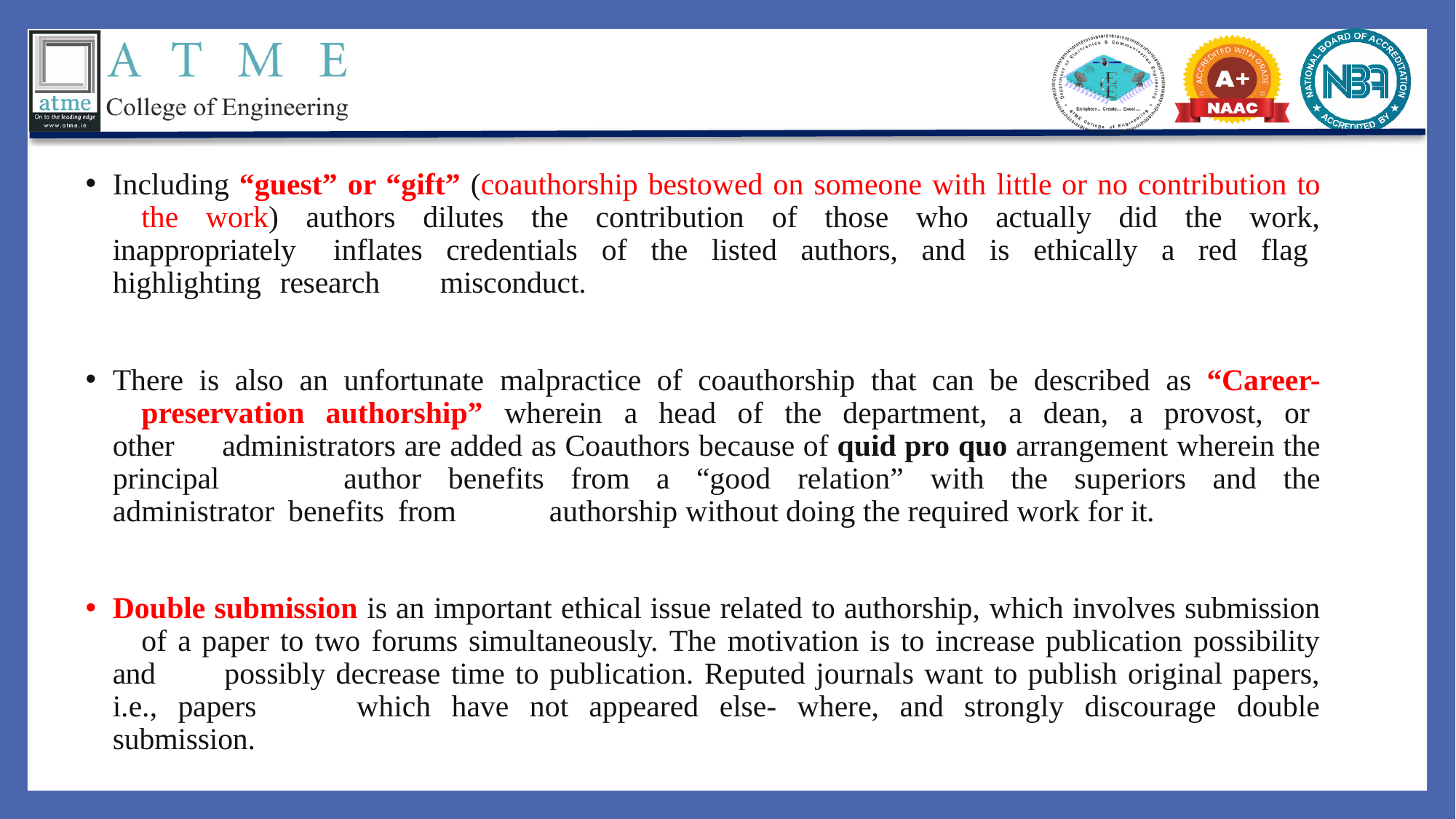

Including “guest” or “gift” (coauthorship bestowed on someone with little or no contribution to 	the work) authors dilutes the contribution of those who actually did the work, inappropriately 	inflates  credentials  of  the  listed  authors,  and  is  ethically  a  red  flag  highlighting  research 	misconduct.

There  is  also  an  unfortunate  malpractice  of  coauthorship  that  can  be  described  as  “Career- 	preservation  authorship”  wherein  a  head  of  the  department,  a  dean,  a  provost,  or  other 	administrators are added as Coauthors because of quid pro quo arrangement wherein the principal 	author benefits from a “good relation” with the superiors and the administrator benefits from 	authorship without doing the required work for it.

Double submission is an important ethical issue related to authorship, which involves submission 	of a paper to two forums simultaneously. The motivation is to increase publication possibility and 	possibly decrease time to publication. Reputed journals want to publish original papers, i.e., papers 	which have not appeared else- where, and strongly discourage double submission.